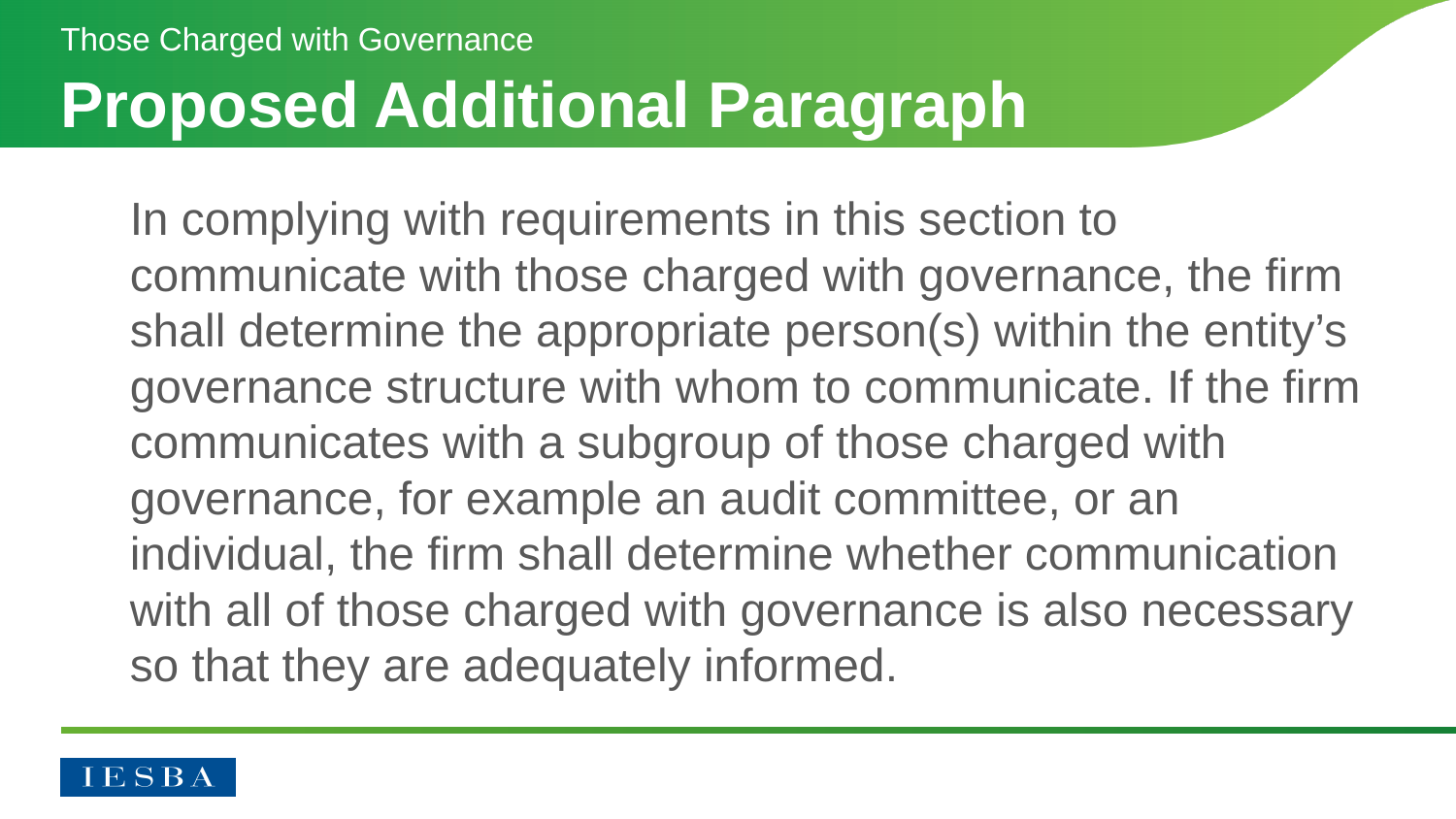

Those Charged with Governance
# Proposed Additional Paragraph
	In complying with requirements in this section to communicate with those charged with governance, the firm shall determine the appropriate person(s) within the entity’s governance structure with whom to communicate. If the firm communicates with a subgroup of those charged with governance, for example an audit committee, or an individual, the firm shall determine whether communication with all of those charged with governance is also necessary so that they are adequately informed.